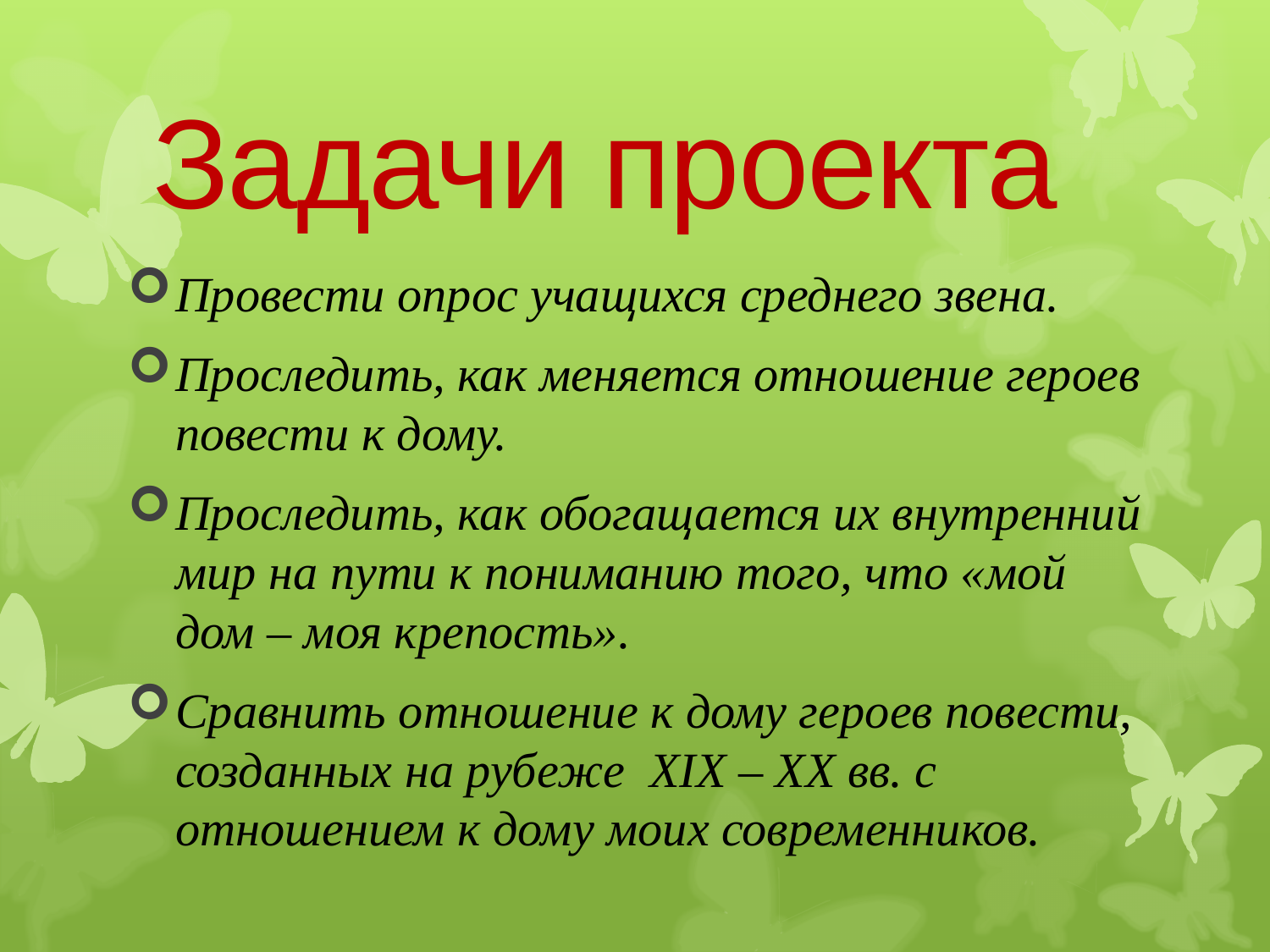

# Задачи проекта
Провести опрос учащихся среднего звена.
Проследить, как меняется отношение героев повести к дому.
Проследить, как обогащается их внутренний мир на пути к пониманию того, что «мой дом – моя крепость».
Сравнить отношение к дому героев повести, созданных на рубеже  XIX – XX вв. с отношением к дому моих современников.